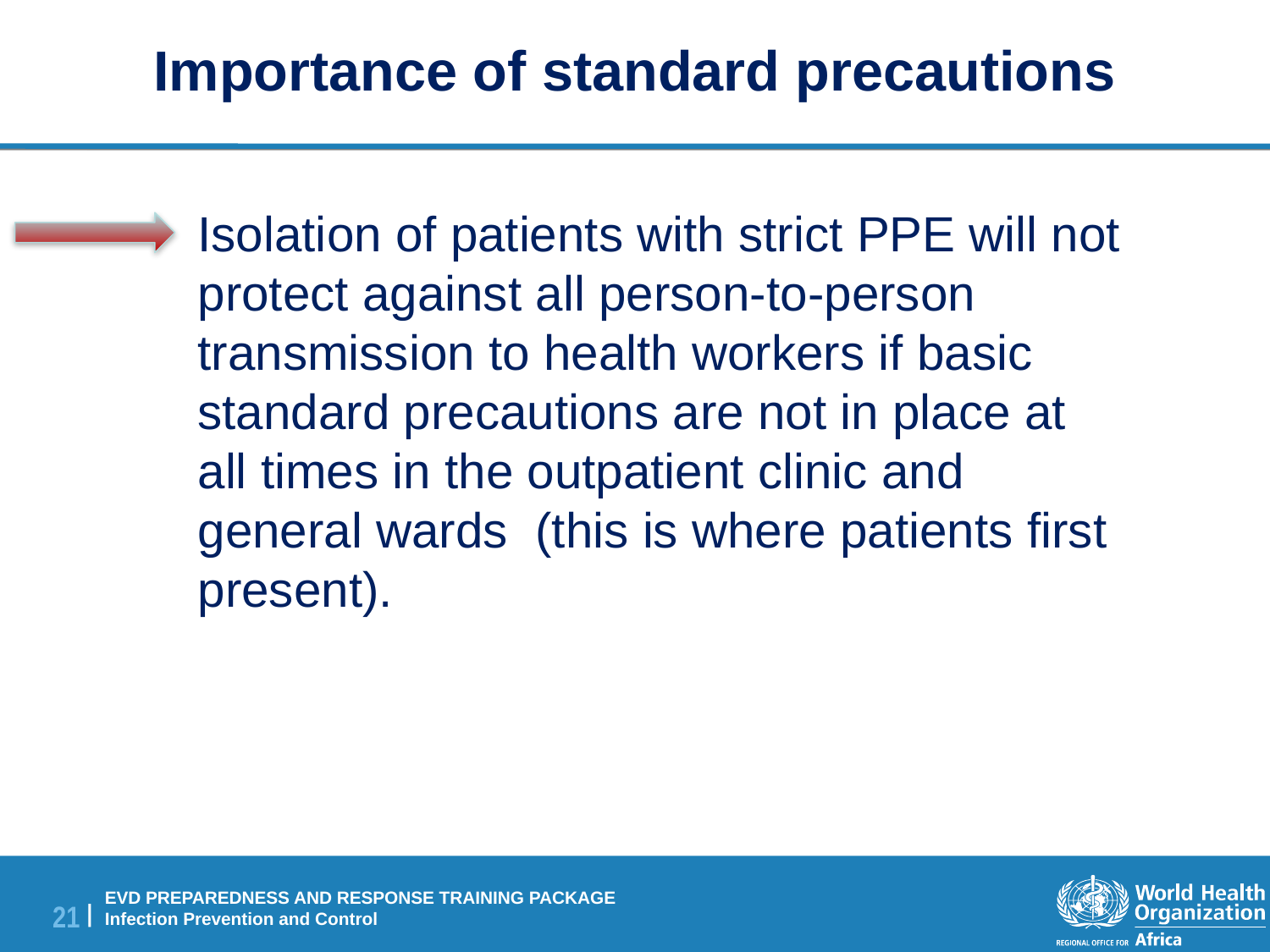

# Importance of standard precautions
Isolation of patients with strict PPE will not protect against all person-to-person transmission to health workers if basic standard precautions are not in place at all times in the outpatient clinic and general wards  (this is where patients first present).